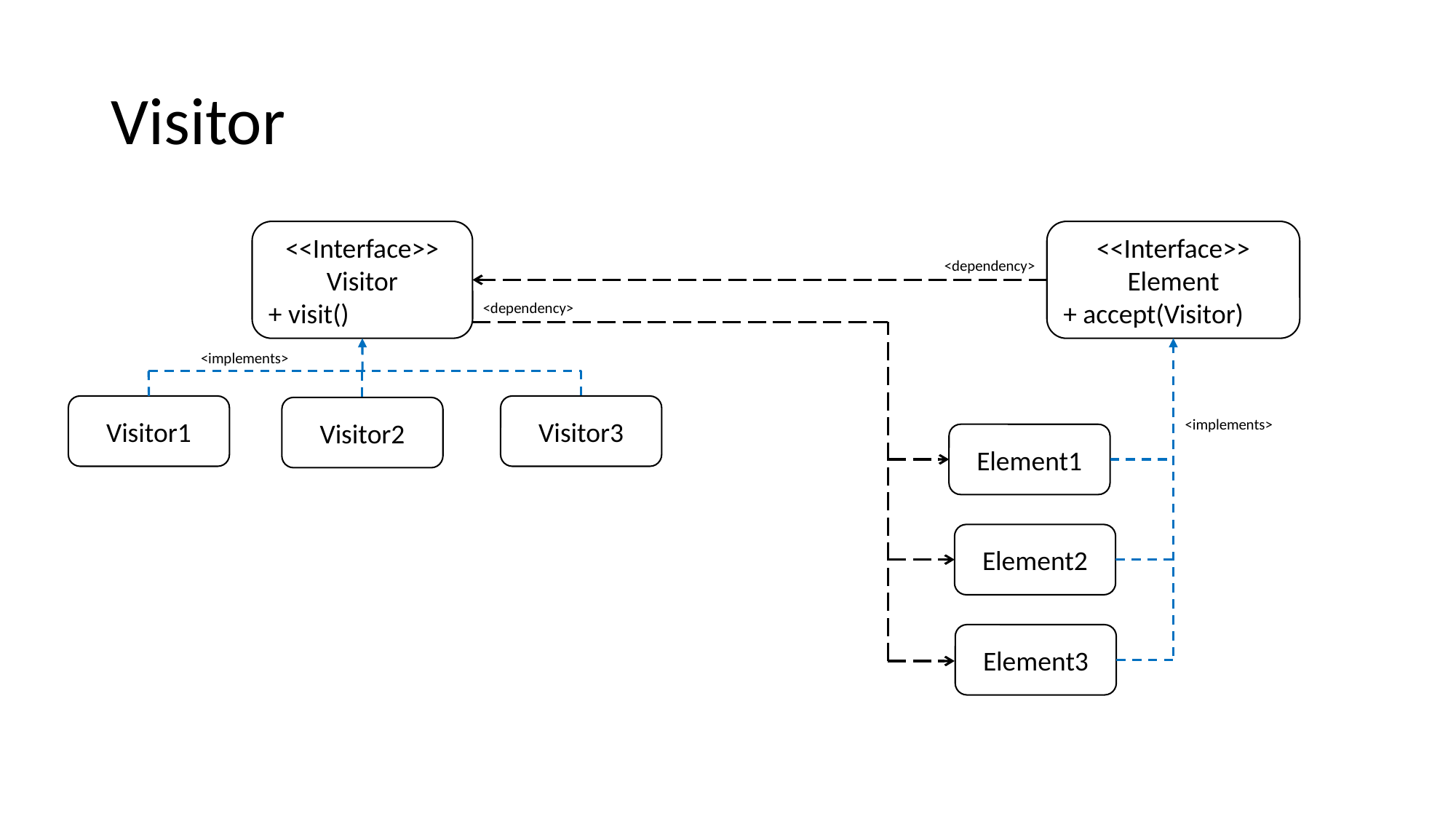

# Visitor
<<Interface>>
Visitor
+ visit()
<<Interface>>
Element
+ accept(Visitor)
<dependency>
<dependency>
<implements>
Visitor1
Visitor3
Visitor2
<implements>
Element1
Element2
Element3